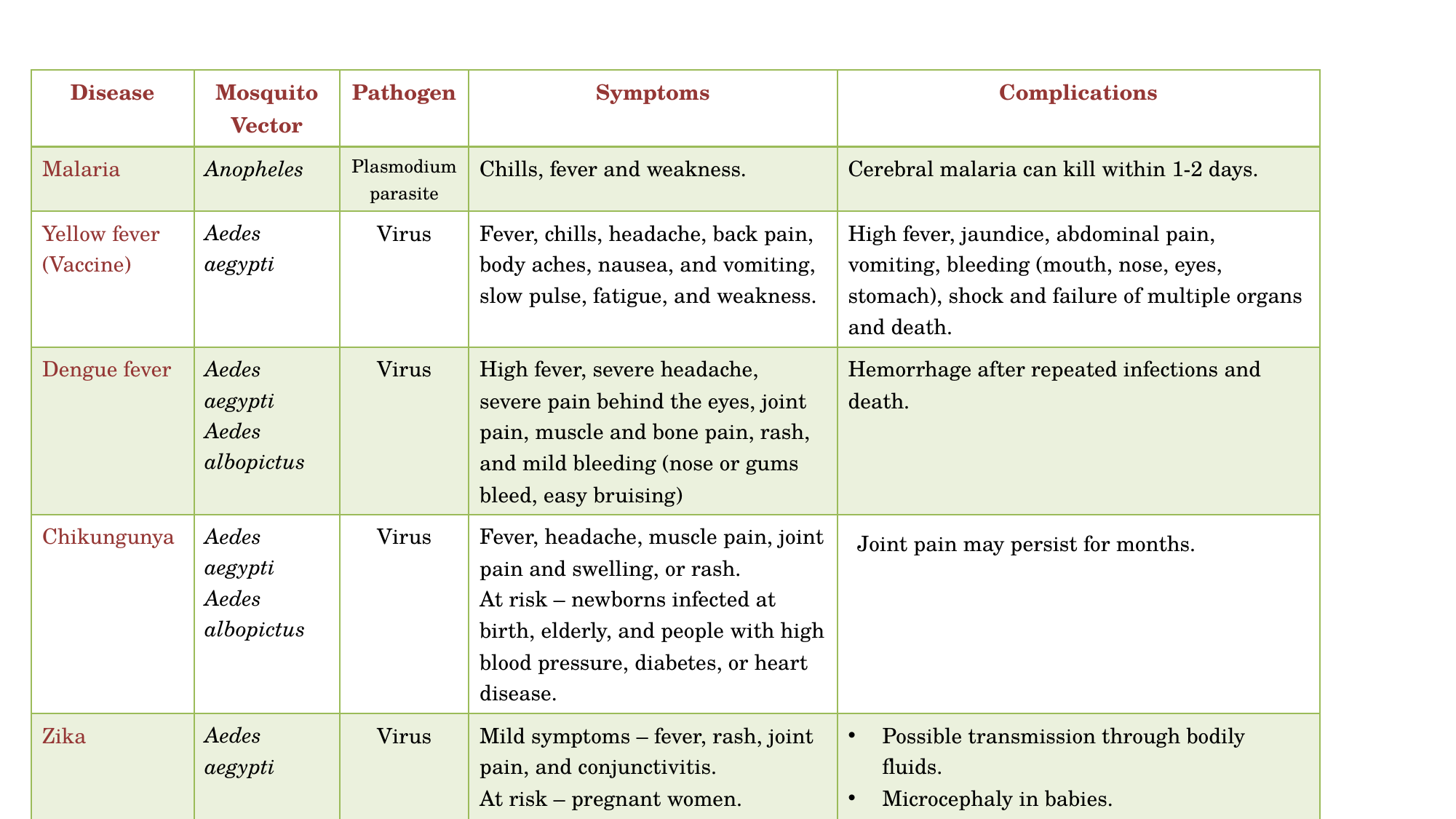

| Disease | Mosquito Vector | Pathogen | Symptoms | Complications |
| --- | --- | --- | --- | --- |
| Malaria | Anopheles | Plasmodium parasite | Chills, fever and weakness. | Cerebral malaria can kill within 1-2 days. |
| Yellow fever (Vaccine) | Aedes aegypti | Virus | Fever, chills, headache, back pain, body aches, nausea, and vomiting, slow pulse, fatigue, and weakness. | High fever, jaundice, abdominal pain, vomiting, bleeding (mouth, nose, eyes, stomach), shock and failure of multiple organs and death. |
| Dengue fever | Aedes aegypti Aedes albopictus | Virus | High fever, severe headache, severe pain behind the eyes, joint pain, muscle and bone pain, rash, and mild bleeding (nose or gums bleed, easy bruising) | Hemorrhage after repeated infections and death. |
| Chikungunya | Aedes aegypti Aedes albopictus | Virus | Fever, headache, muscle pain, joint pain and swelling, or rash. At risk – newborns infected at birth, elderly, and people with high blood pressure, diabetes, or heart disease. | Joint pain may persist for months. |
| Zika | Aedes aegypti | Virus | Mild symptoms – fever, rash, joint pain, and conjunctivitis. At risk – pregnant women. | Possible transmission through bodily fluids. Microcephaly in babies. Guillan-Barre syndrome – immune system damage to nerve cells, causing muscle weakness, paralysis and death. |
Dr. I.Echeverry_KSU_CAMS_CHS_HE_2nd3637
34